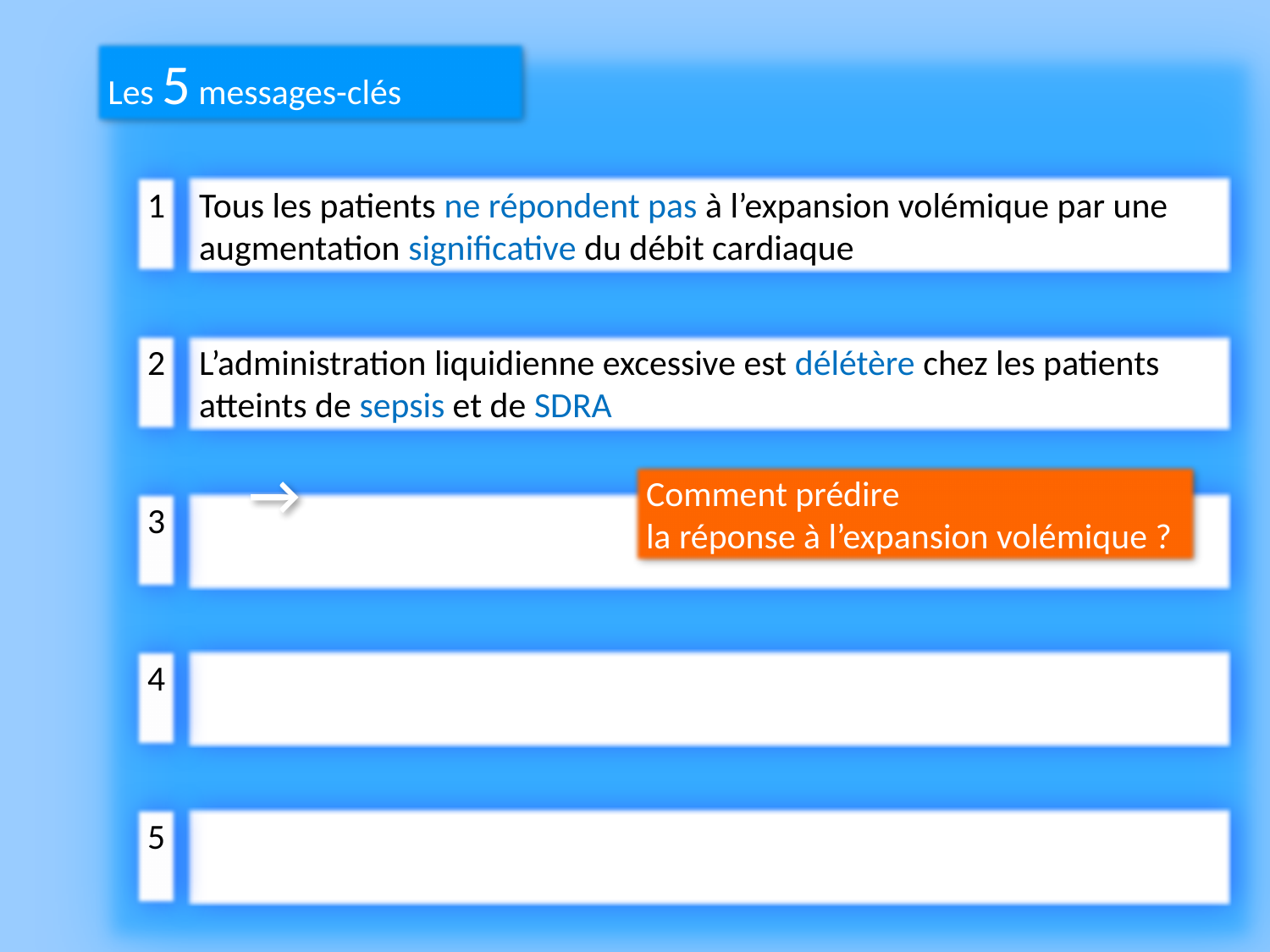

Les 5 messages-clés

1

Tous les patients ne répondent pas à l’expansion volémique par une augmentation significative du débit cardiaque
2

L’administration liquidienne excessive est délétère chez les patients atteints de sepsis et de SDRA
→
Comment prédire
la réponse à l’expansion volémique ?
3

4

5